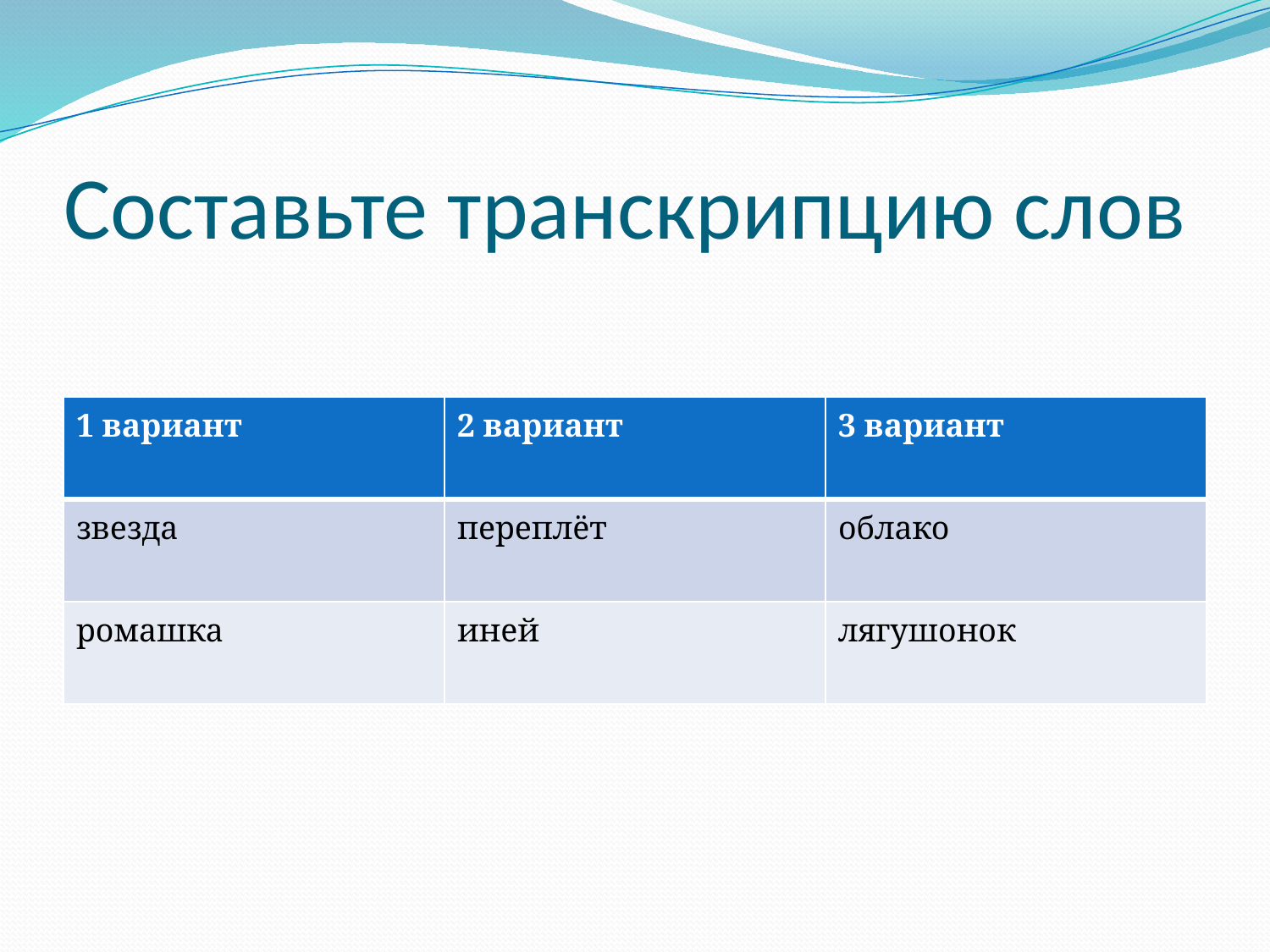

# Составьте транскрипцию слов
| 1 вариант | 2 вариант | 3 вариант |
| --- | --- | --- |
| звезда | переплёт | облако |
| ромашка | иней | лягушонок |